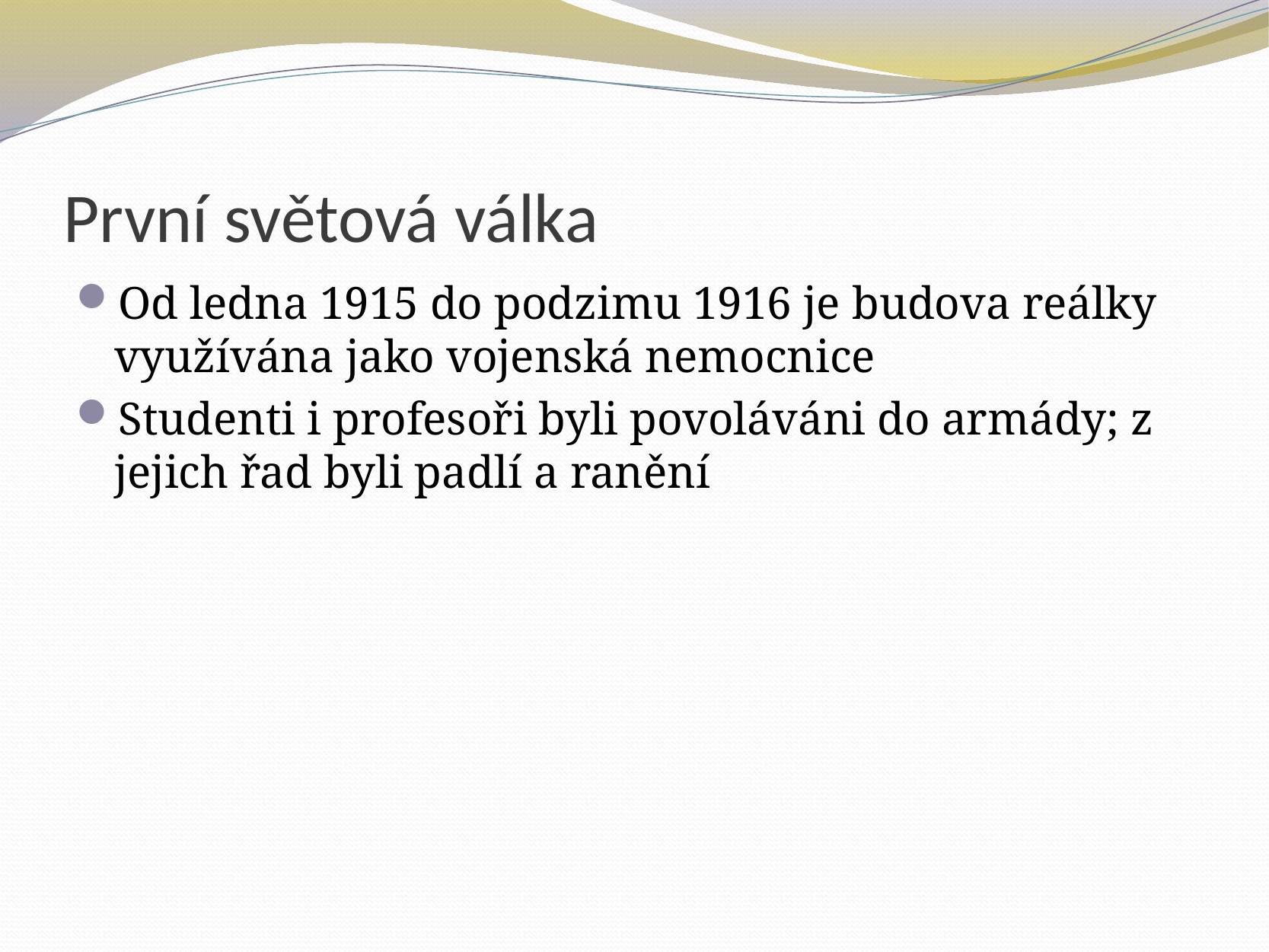

# První světová válka
Od ledna 1915 do podzimu 1916 je budova reálky využívána jako vojenská nemocnice
Studenti i profesoři byli povoláváni do armády; z jejich řad byli padlí a ranění